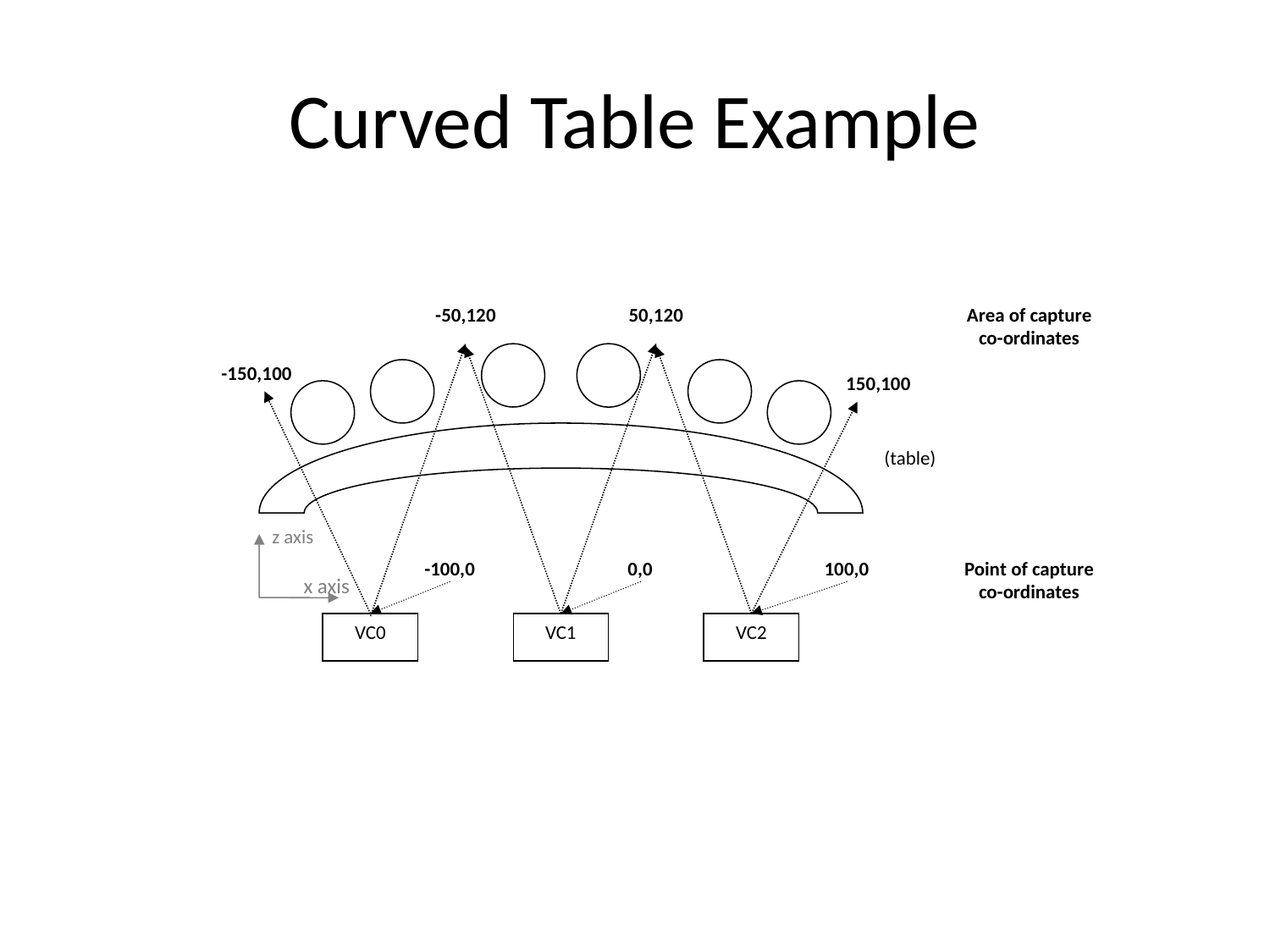

# Curved Table Example

-50,120
50,120
Area of capture co-ordinates

-150,100
150,100

(table)
z axis

-100,0
0,0
100,0
Point of capture co-ordinates
x axis

VC0
VC1
VC2